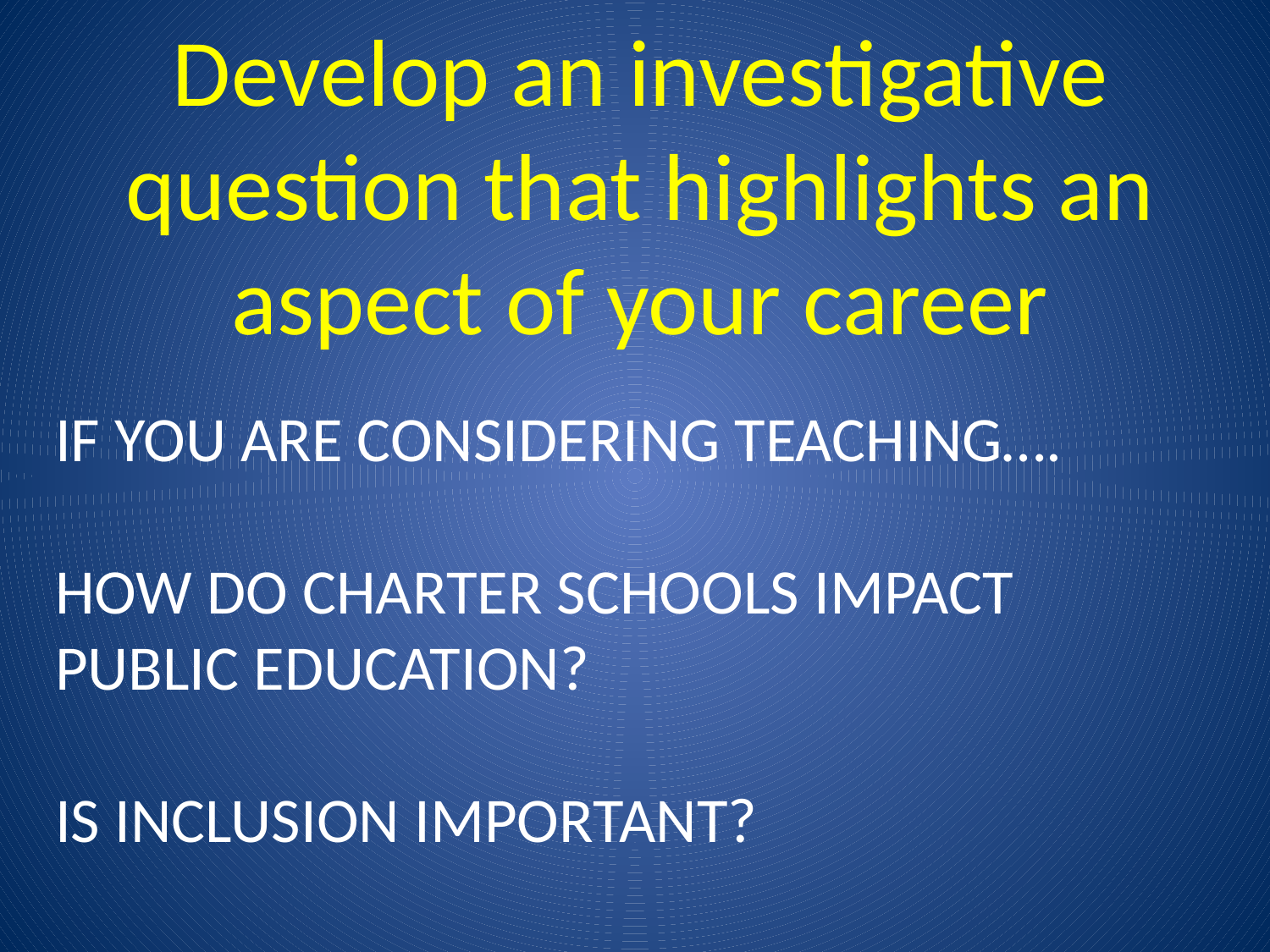

Develop an investigative question that highlights an aspect of your career
# If you are considering teaching…. How do charter schools impact public education? Is inclusion important?